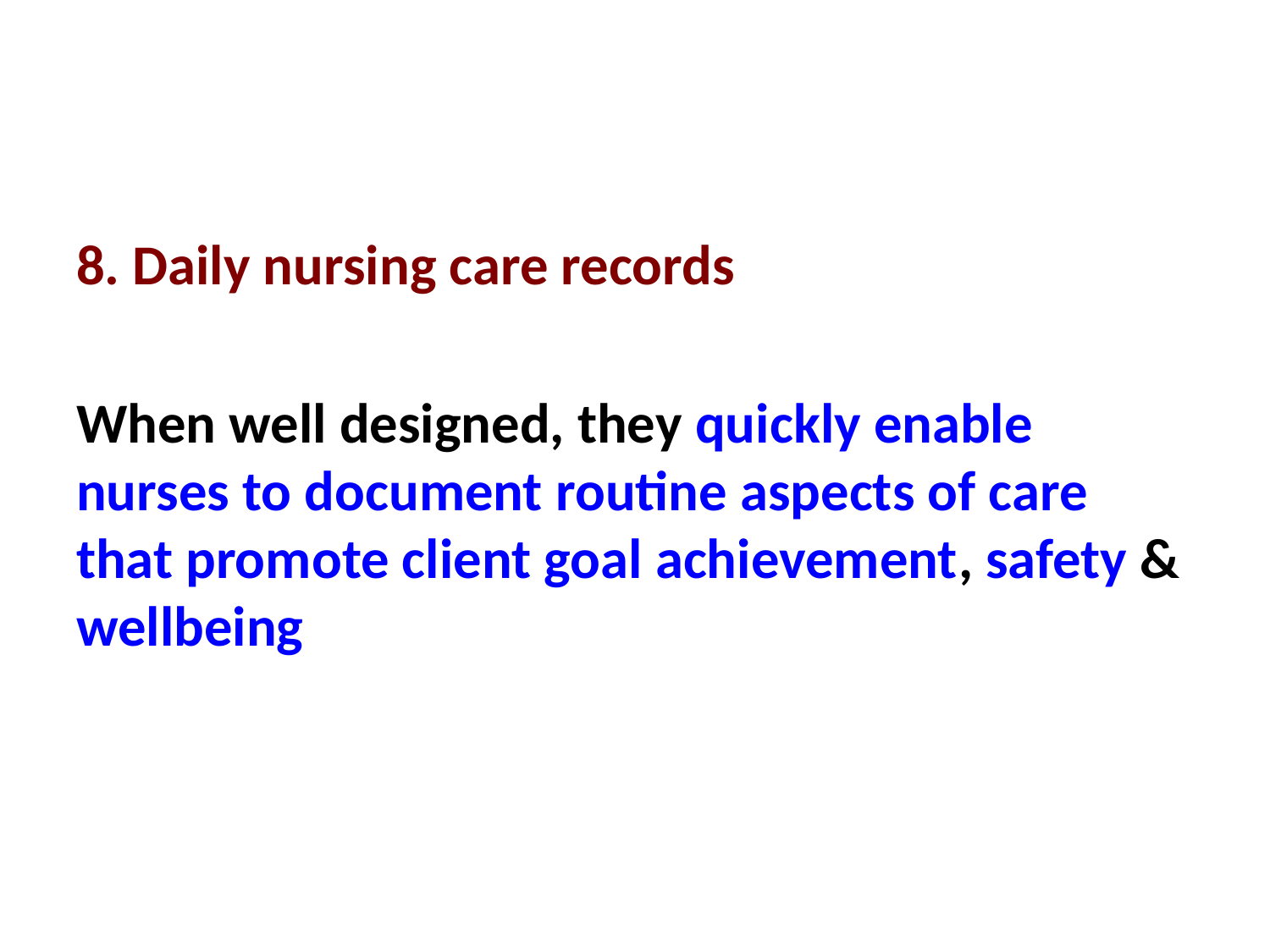

8. Daily nursing care records

When well designed, they quickly enable nurses to document routine aspects of care that promote client goal achievement, safety & wellbeing